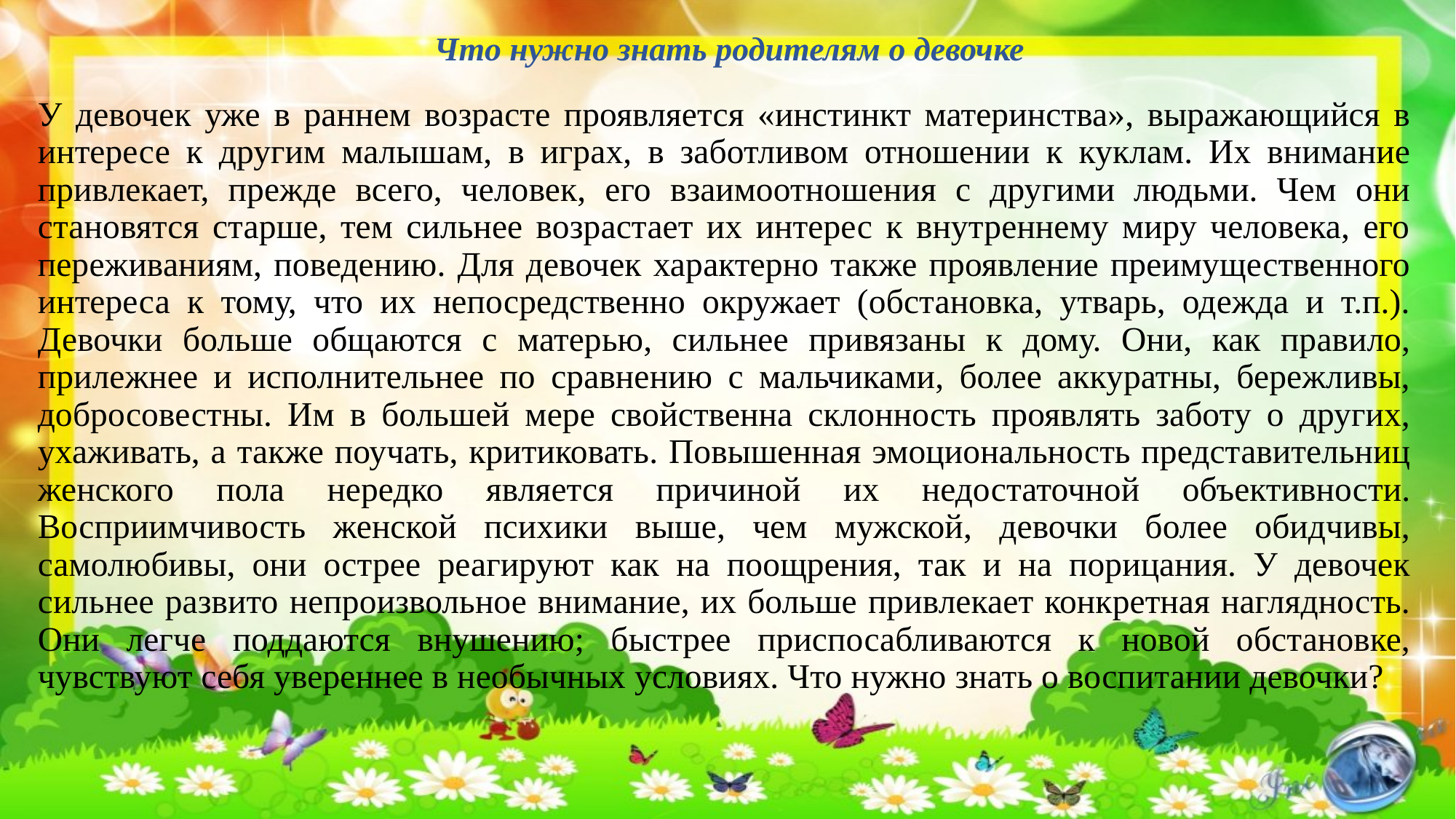

# Что нужно знать родителям о девочке
У девочек уже в раннем возрасте проявляется «инстинкт материнства», выражающийся в интересе к другим малышам, в играх, в заботливом отношении к куклам. Их внимание привлекает, прежде всего, человек, его взаимоотношения с другими людьми. Чем они становятся старше, тем сильнее возрастает их интерес к внутреннему миру человека, его переживаниям, поведению. Для девочек характерно также проявление преимущественного интереса к тому, что их непосредственно окружает (обстановка, утварь, одежда и т.п.). Девочки больше общаются с матерью, сильнее привязаны к дому. Они, как правило, прилежнее и исполнительнее по сравнению с мальчиками, более аккуратны, бережливы, добросовестны. Им в большей мере свойственна склонность проявлять заботу о других, ухаживать, а также поучать, критиковать. Повышенная эмоциональность представительниц женского пола нередко является причиной их недостаточной объективности. Восприимчивость женской психики выше, чем мужской, девочки более обидчивы, самолюбивы, они острее реагируют как на поощрения, так и на порицания. У девочек сильнее развито непроизвольное внимание, их больше привлекает конкретная наглядность. Они легче поддаются внушению; быстрее приспосабливаются к новой обстановке, чувствуют себя увереннее в необычных условиях. Что нужно знать о воспитании девочки?